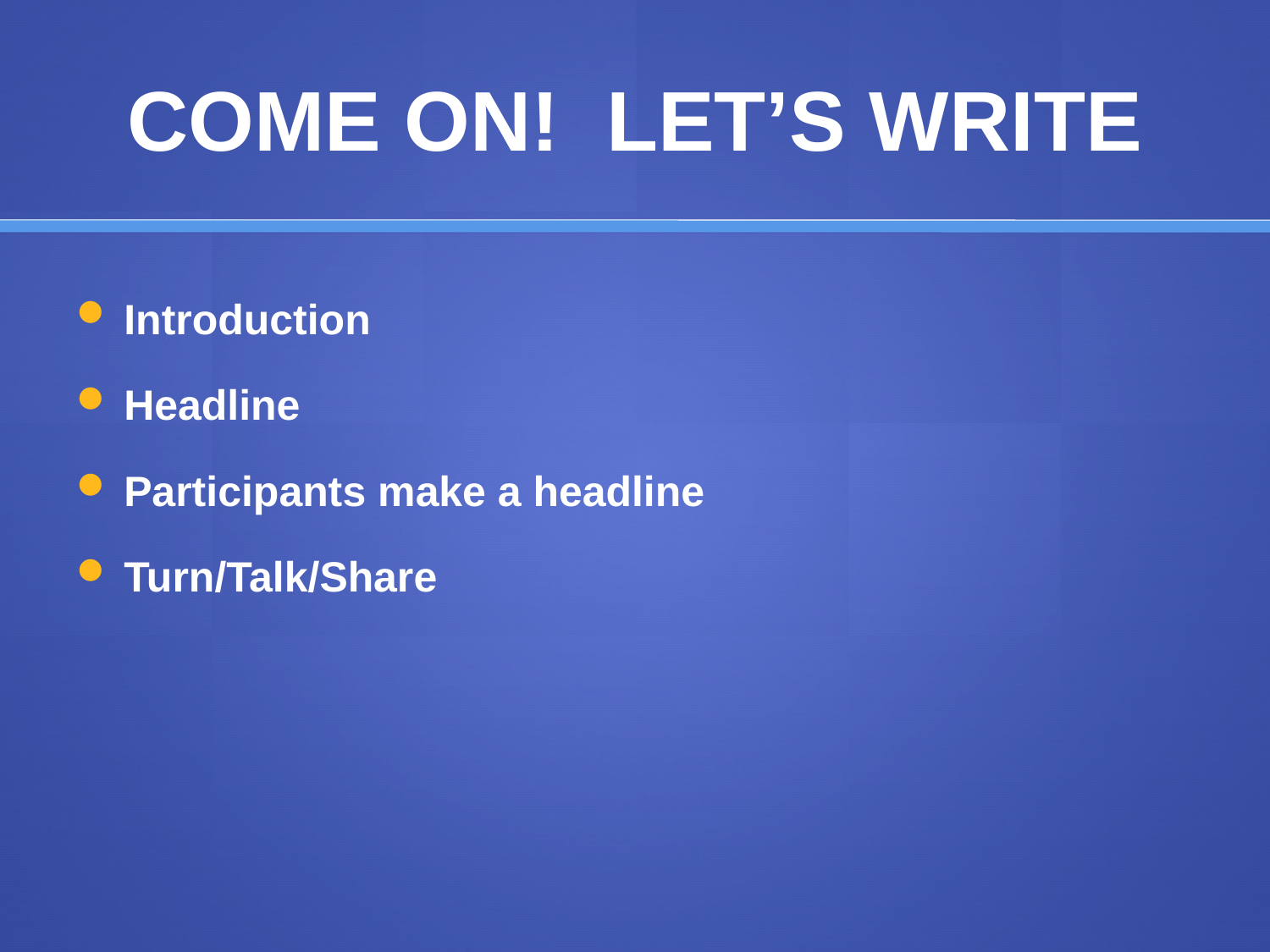

# COME ON!  LET’S WRITE
Introduction
Headline
Participants make a headline
Turn/Talk/Share